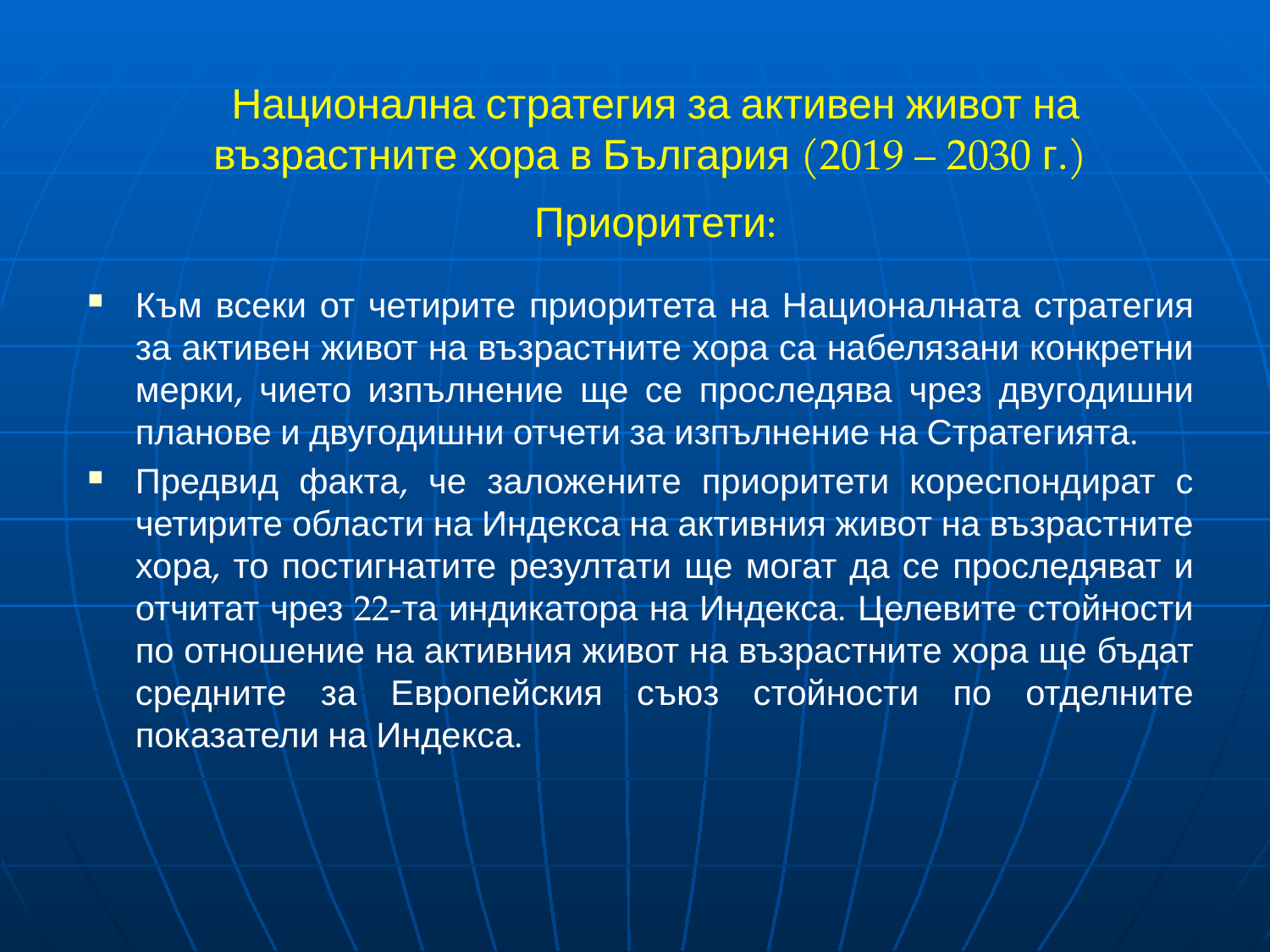

# Национална стратегия за активен живот на възрастните хора в България (2019 – 2030 г.) Приоритети:
Към всеки от четирите приоритета на Националната стратегия за активен живот на възрастните хора са набелязани конкретни мерки, чието изпълнение ще се проследява чрез двугодишни планове и двугодишни отчети за изпълнение на Стратегията.
Предвид факта, че заложените приоритети кореспондират с четирите области на Индекса на активния живот на възрастните хора, то постигнатите резултати ще могат да се проследяват и отчитат чрез 22-та индикатора на Индекса. Целевите стойности по отношение на активния живот на възрастните хора ще бъдат средните за Европейския съюз стойности по отделните показатели на Индекса.